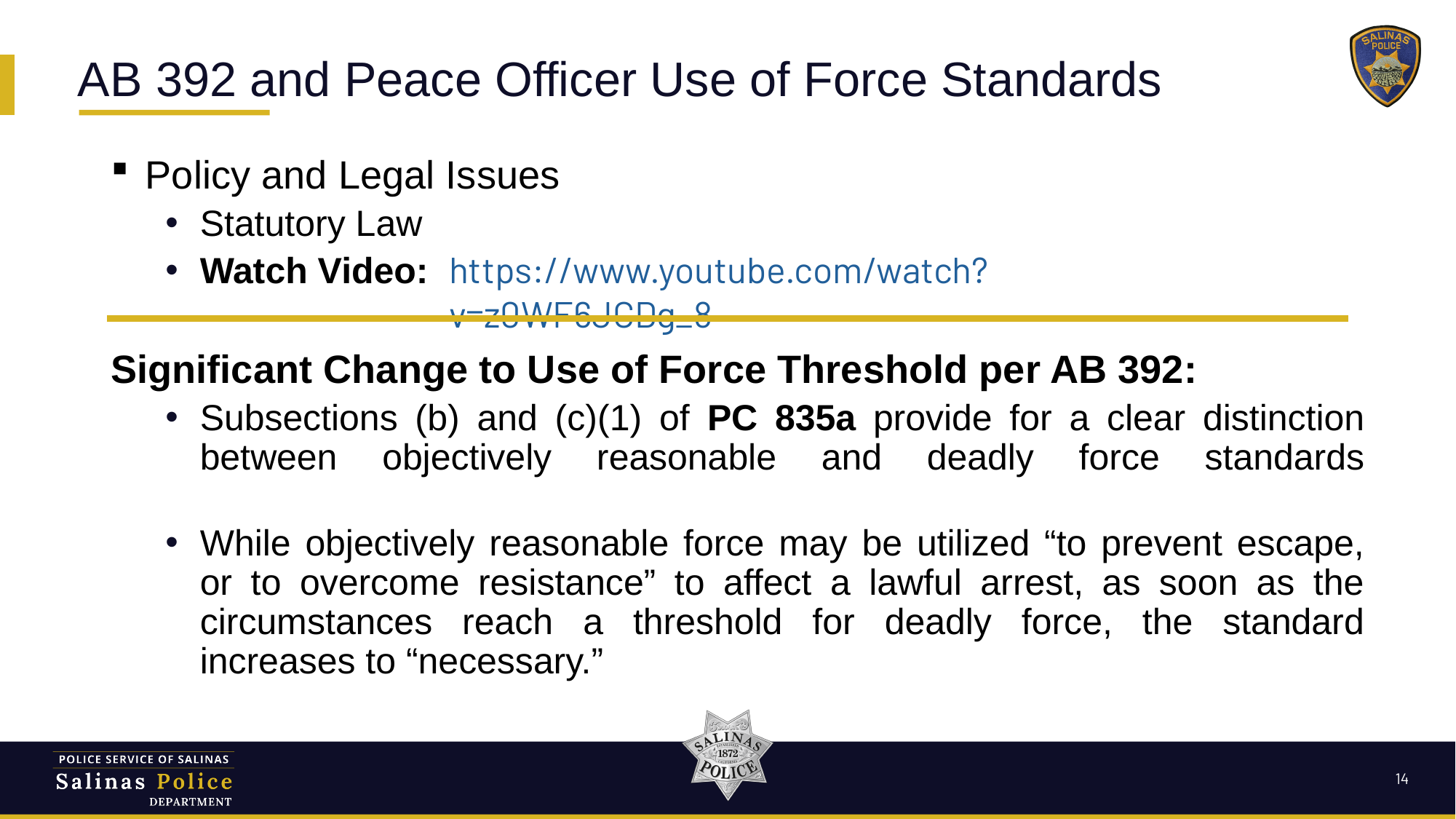

AB 392 and Peace Officer Use of Force Standards

Policy and Legal Issues
Statutory Law
Watch Video:
Significant Change to Use of Force Threshold per AB 392:
Subsections (b) and (c)(1) of PC 835a provide for a clear distinction between objectively reasonable and deadly force standards
While objectively reasonable force may be utilized “to prevent escape, or to overcome resistance” to affect a lawful arrest, as soon as the circumstances reach a threshold for deadly force, the standard increases to “necessary.”
https://www.youtube.com/watch?v=z0WF6JCDg_8